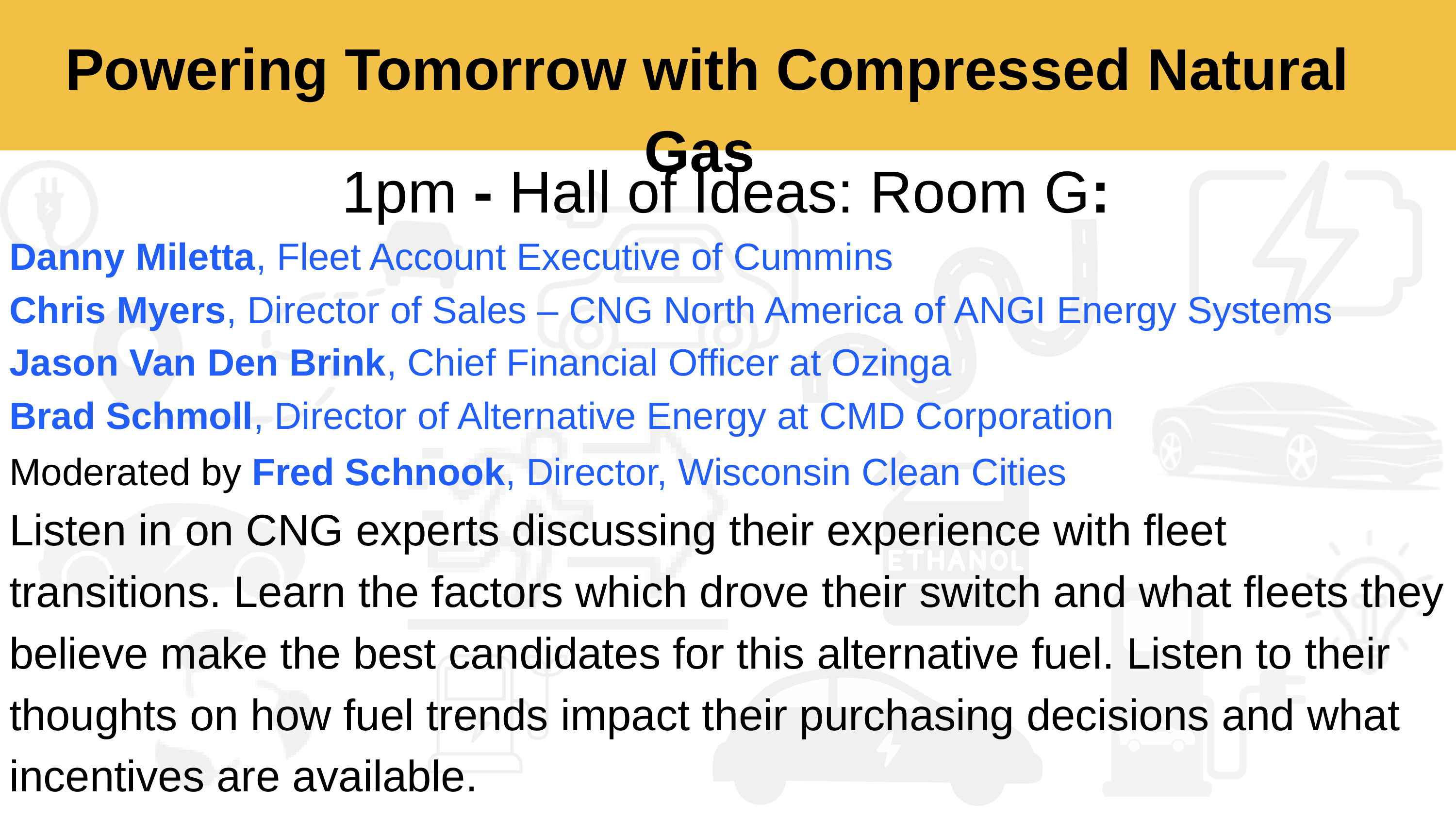

Powering Tomorrow with Compressed Natural Gas
1pm - Hall of Ideas: Room G:
Danny Miletta, Fleet Account Executive of Cummins
Chris Myers, Director of Sales – CNG North America of ANGI Energy Systems
Jason Van Den Brink, Chief Financial Officer at Ozinga
Brad Schmoll, Director of Alternative Energy at CMD Corporation

Moderated by Fred Schnook, Director, Wisconsin Clean Cities
Listen in on CNG experts discussing their experience with fleet transitions. Learn the factors which drove their switch and what fleets they believe make the best candidates for this alternative fuel. Listen to their thoughts on how fuel trends impact their purchasing decisions and what incentives are available.